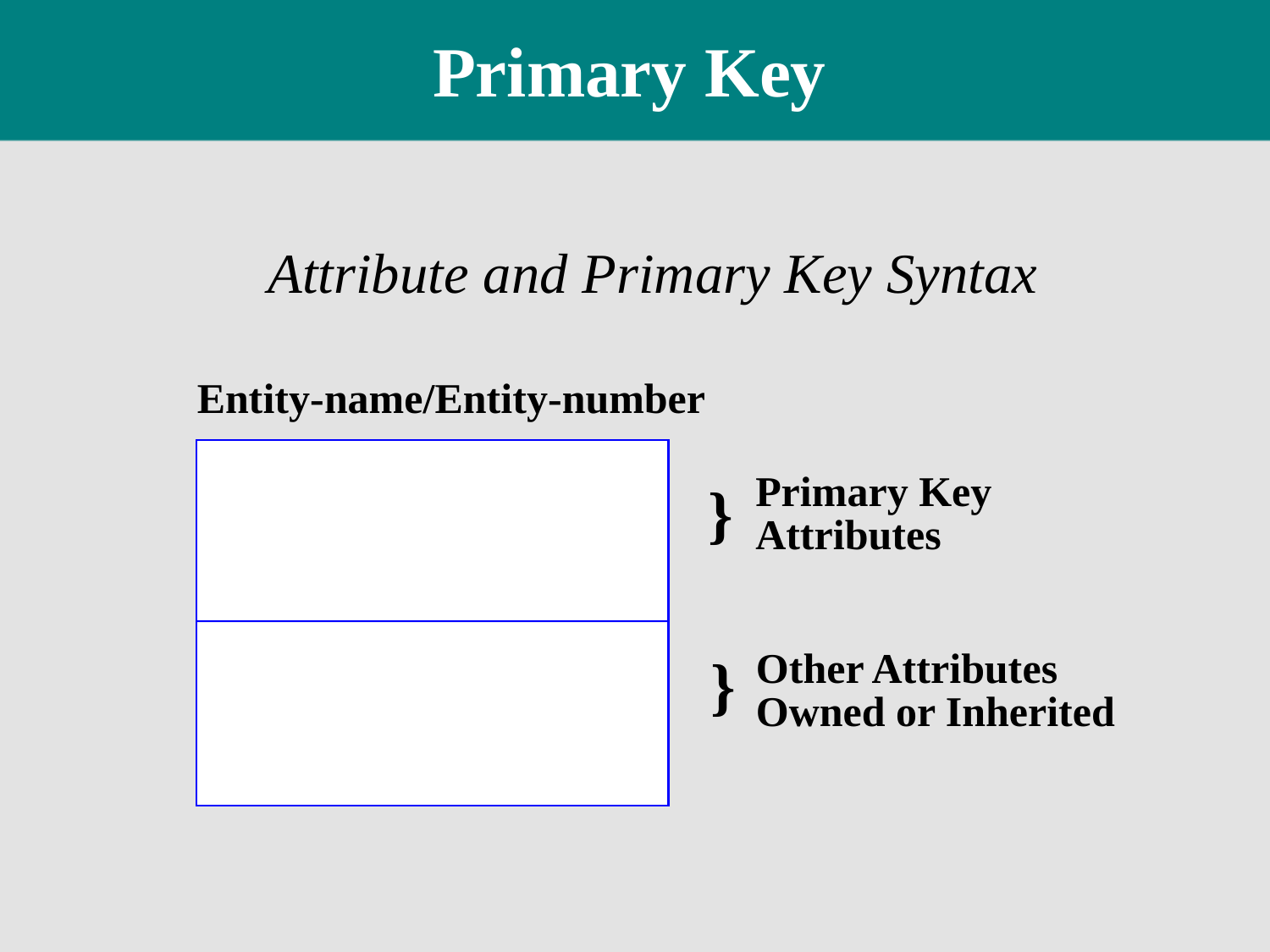

# Primary Key
Attribute and Primary Key Syntax
Entity-name/Entity-number

Primary Key
Attributes
}
}
Other Attributes
Owned or Inherited